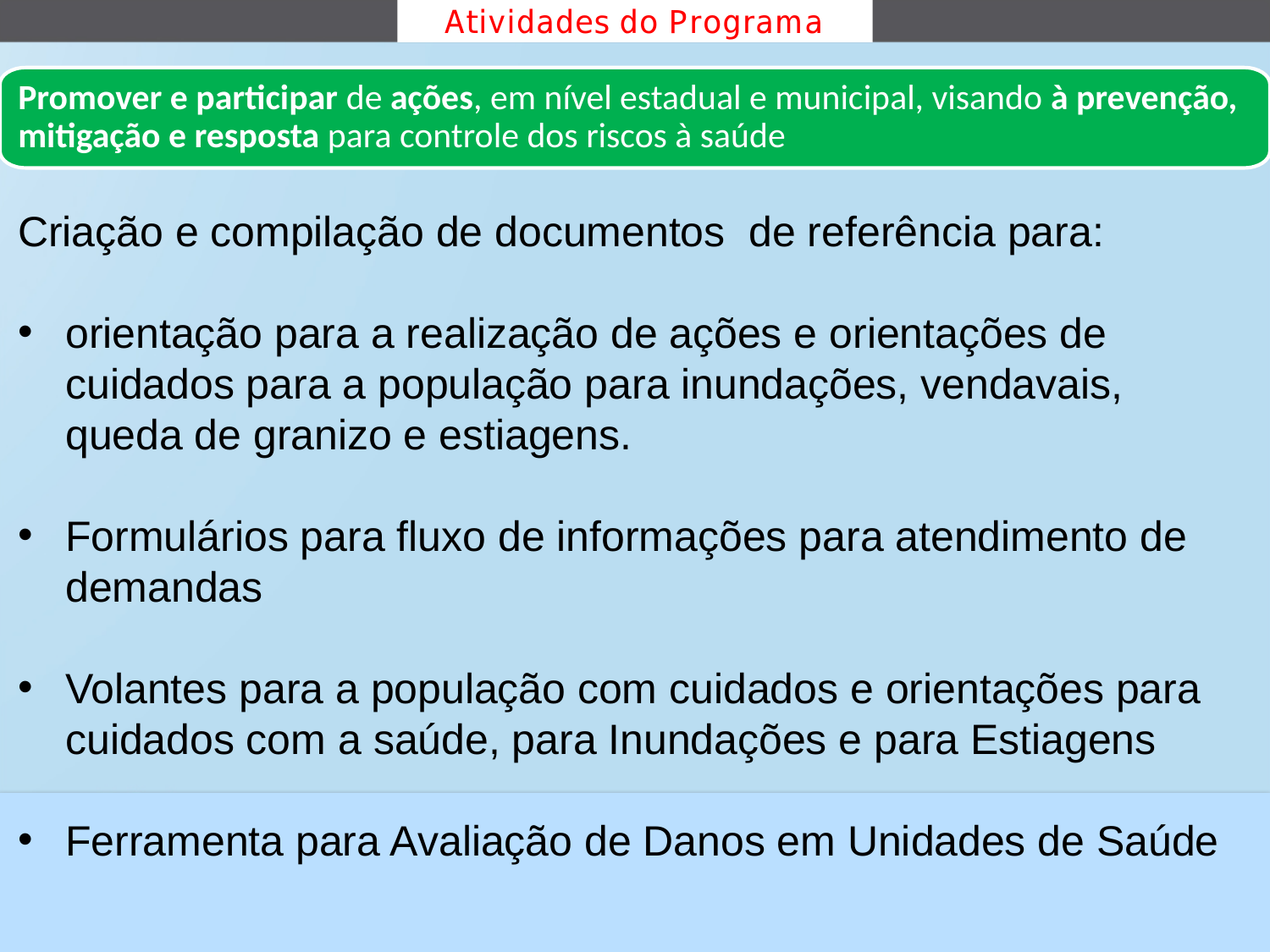

Atividades do Programa
Promover e participar de ações, em nível estadual e municipal, visando à prevenção, mitigação e resposta para controle dos riscos à saúde

Criação e compilação de documentos  de referência para:

orientação para a realização de ações e orientações de cuidados para a população para inundações, vendavais, queda de granizo e estiagens.

Formulários para fluxo de informações para atendimento de demandas

Volantes para a população com cuidados e orientações para cuidados com a saúde, para Inundações e para Estiagens

Ferramenta para Avaliação de Danos em Unidades de Saúde